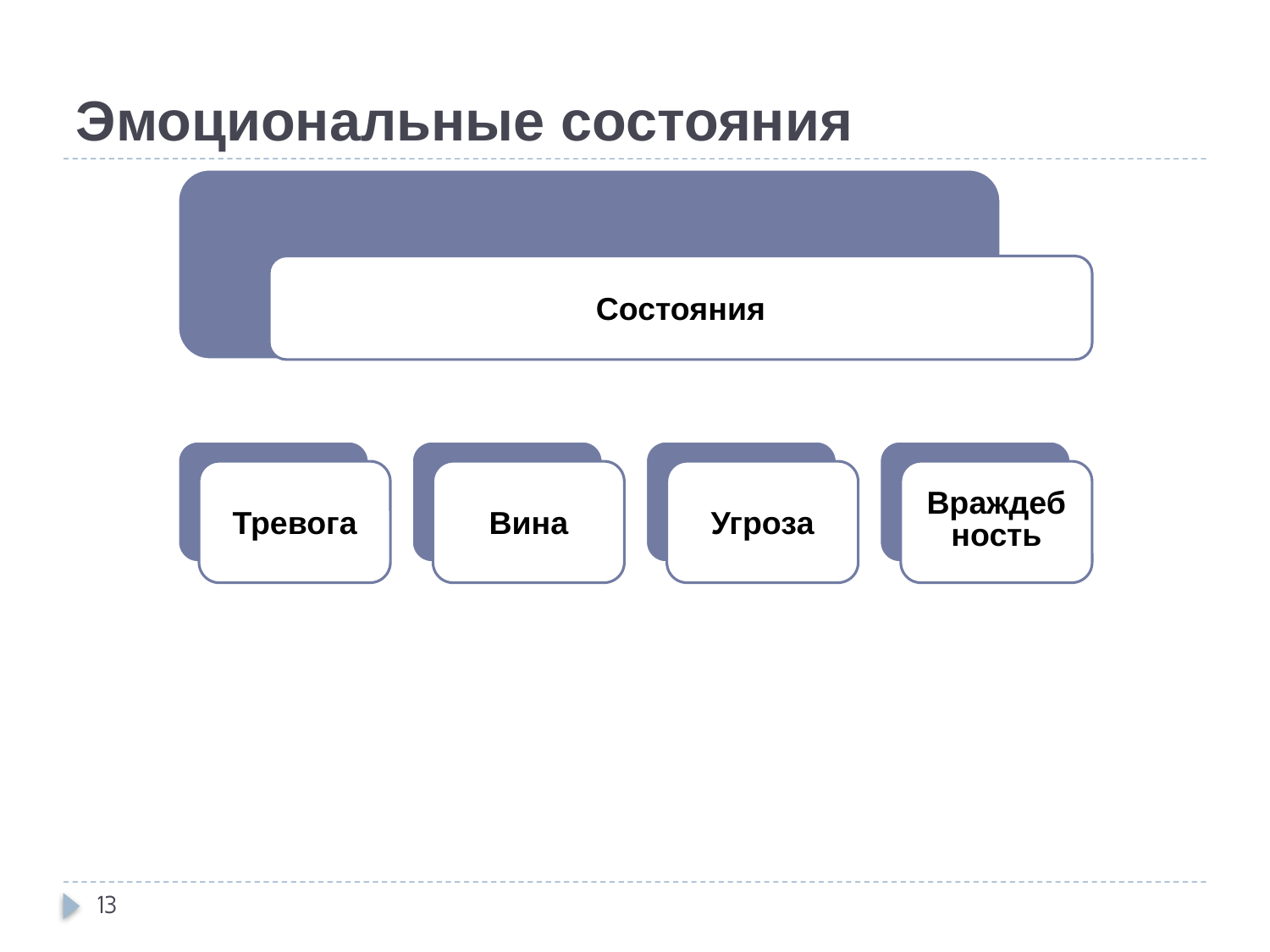

# Эмоциональные состояния
Состояния
Тревога
Вина
Угроза
Враждебность
13